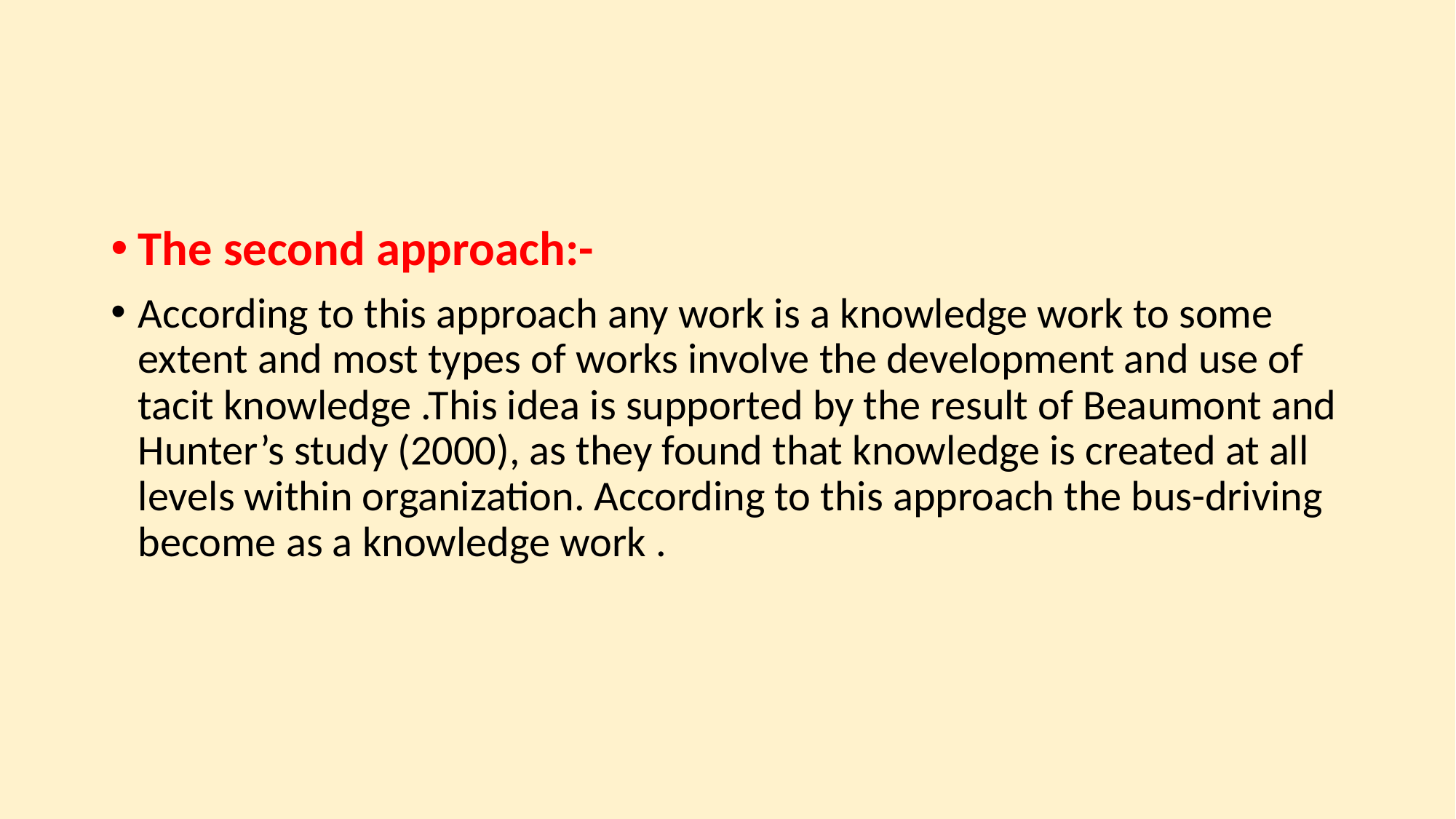

#
The second approach:-
According to this approach any work is a knowledge work to some extent and most types of works involve the development and use of tacit knowledge .This idea is supported by the result of Beaumont and Hunter’s study (2000), as they found that knowledge is created at all levels within organization. According to this approach the bus-driving become as a knowledge work .